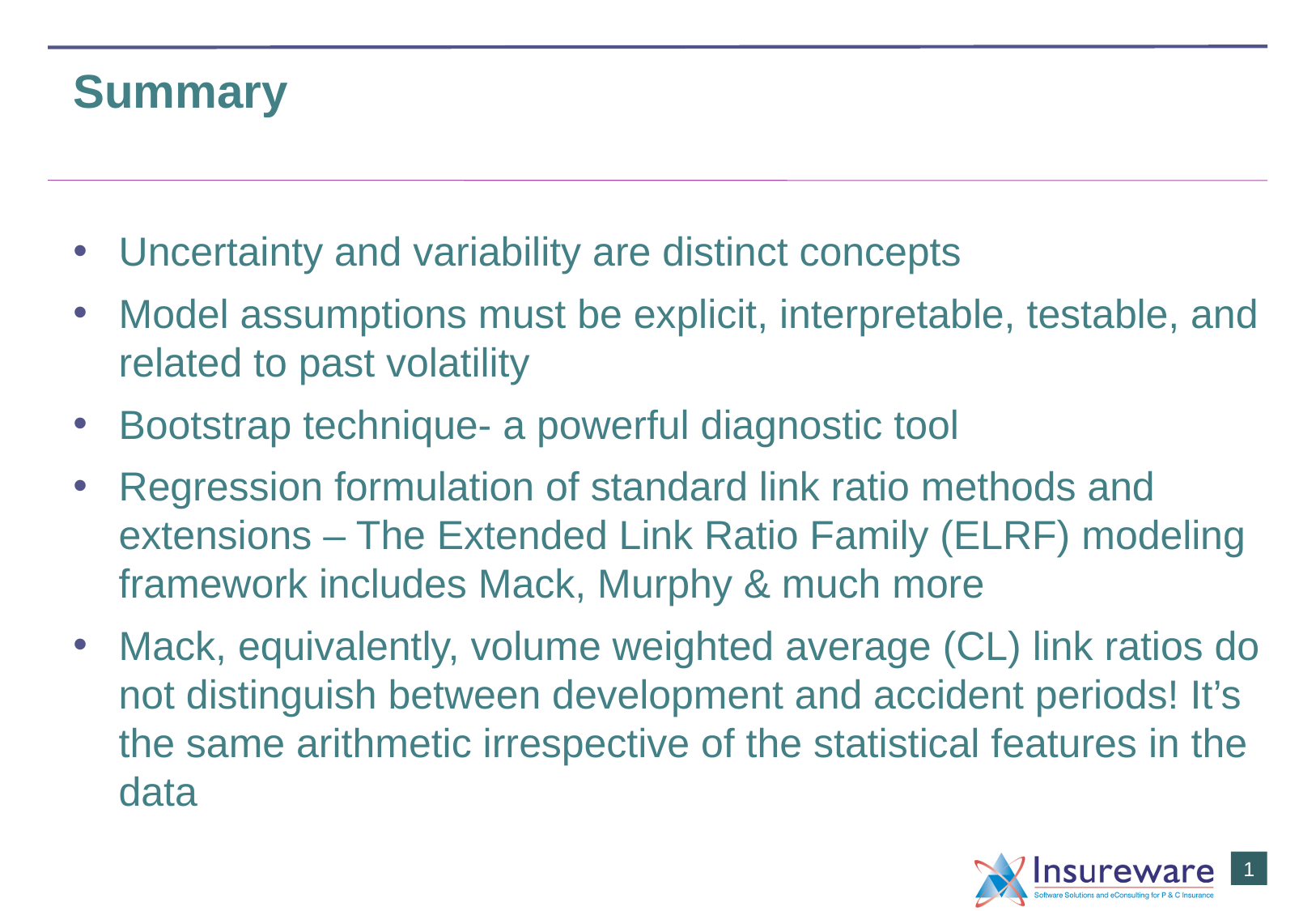

# Summary
Uncertainty and variability are distinct concepts
Model assumptions must be explicit, interpretable, testable, and related to past volatility
Bootstrap technique- a powerful diagnostic tool
Regression formulation of standard link ratio methods and extensions – The Extended Link Ratio Family (ELRF) modeling framework includes Mack, Murphy & much more
Mack, equivalently, volume weighted average (CL) link ratios do not distinguish between development and accident periods! It’s the same arithmetic irrespective of the statistical features in the data
1